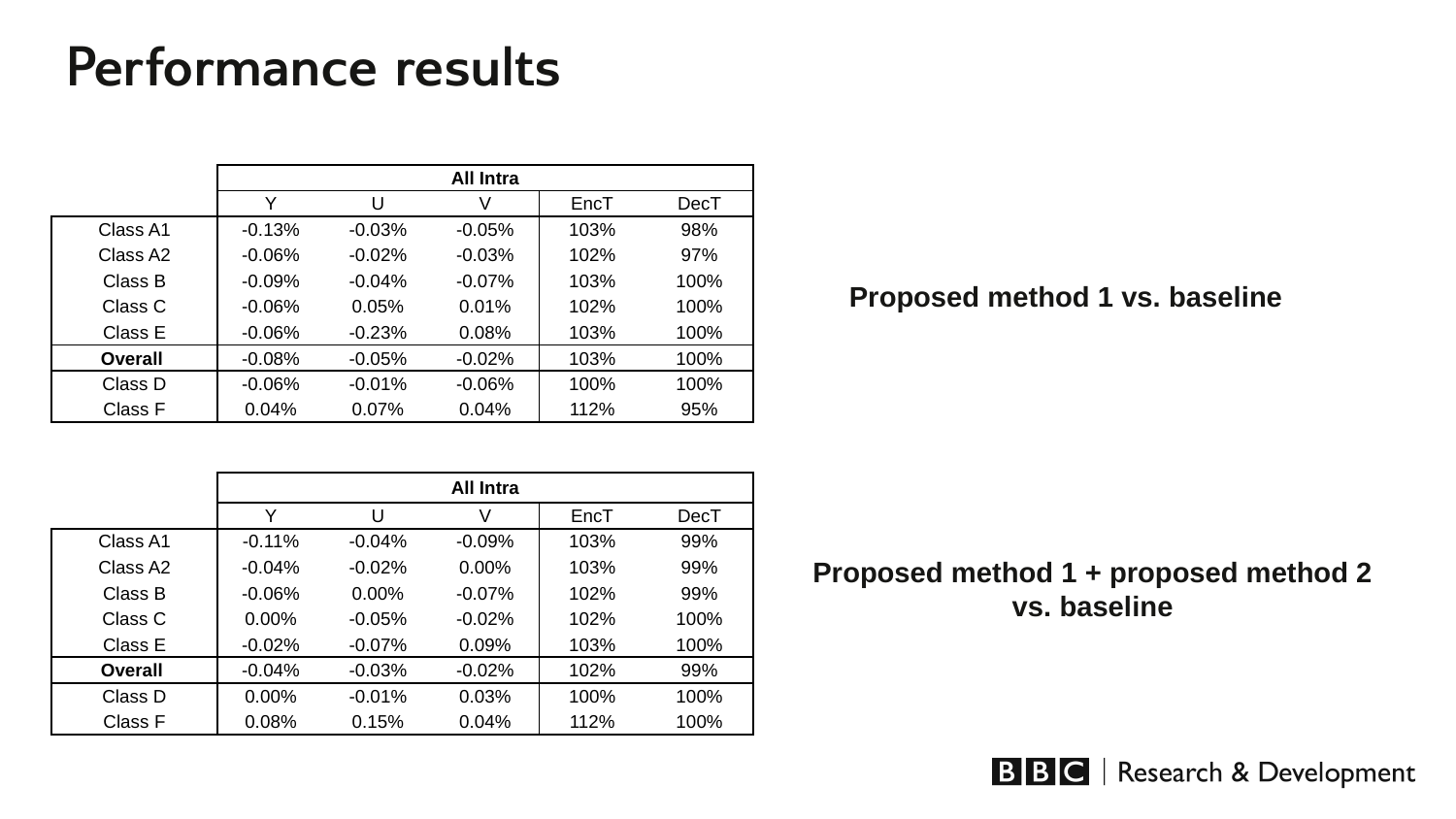

Performance results
|  |  |  | All Intra |  |  |
| --- | --- | --- | --- | --- | --- |
|  | Y | U | V | EncT | DecT |
| Class A1 | -0.13% | -0.03% | -0.05% | 103% | 98% |
| Class A2 | -0.06% | -0.02% | -0.03% | 102% | 97% |
| Class B | -0.09% | -0.04% | -0.07% | 103% | 100% |
| Class C | -0.06% | 0.05% | 0.01% | 102% | 100% |
| Class E | -0.06% | -0.23% | 0.08% | 103% | 100% |
| Overall | -0.08% | -0.05% | -0.02% | 103% | 100% |
| Class D | -0.06% | -0.01% | -0.06% | 100% | 100% |
| Class F | 0.04% | 0.07% | 0.04% | 112% | 95% |
Proposed method 1 vs. baseline
|  |  |  | All Intra |  |  |
| --- | --- | --- | --- | --- | --- |
|  | Y | U | V | EncT | DecT |
| Class A1 | -0.11% | -0.04% | -0.09% | 103% | 99% |
| Class A2 | -0.04% | -0.02% | 0.00% | 103% | 99% |
| Class B | -0.06% | 0.00% | -0.07% | 102% | 99% |
| Class C | 0.00% | -0.05% | -0.02% | 102% | 100% |
| Class E | -0.02% | -0.07% | 0.09% | 103% | 100% |
| Overall | -0.04% | -0.03% | -0.02% | 102% | 99% |
| Class D | 0.00% | -0.01% | 0.03% | 100% | 100% |
| Class F | 0.08% | 0.15% | 0.04% | 112% | 100% |
Proposed method 1 + proposed method 2
vs. baseline